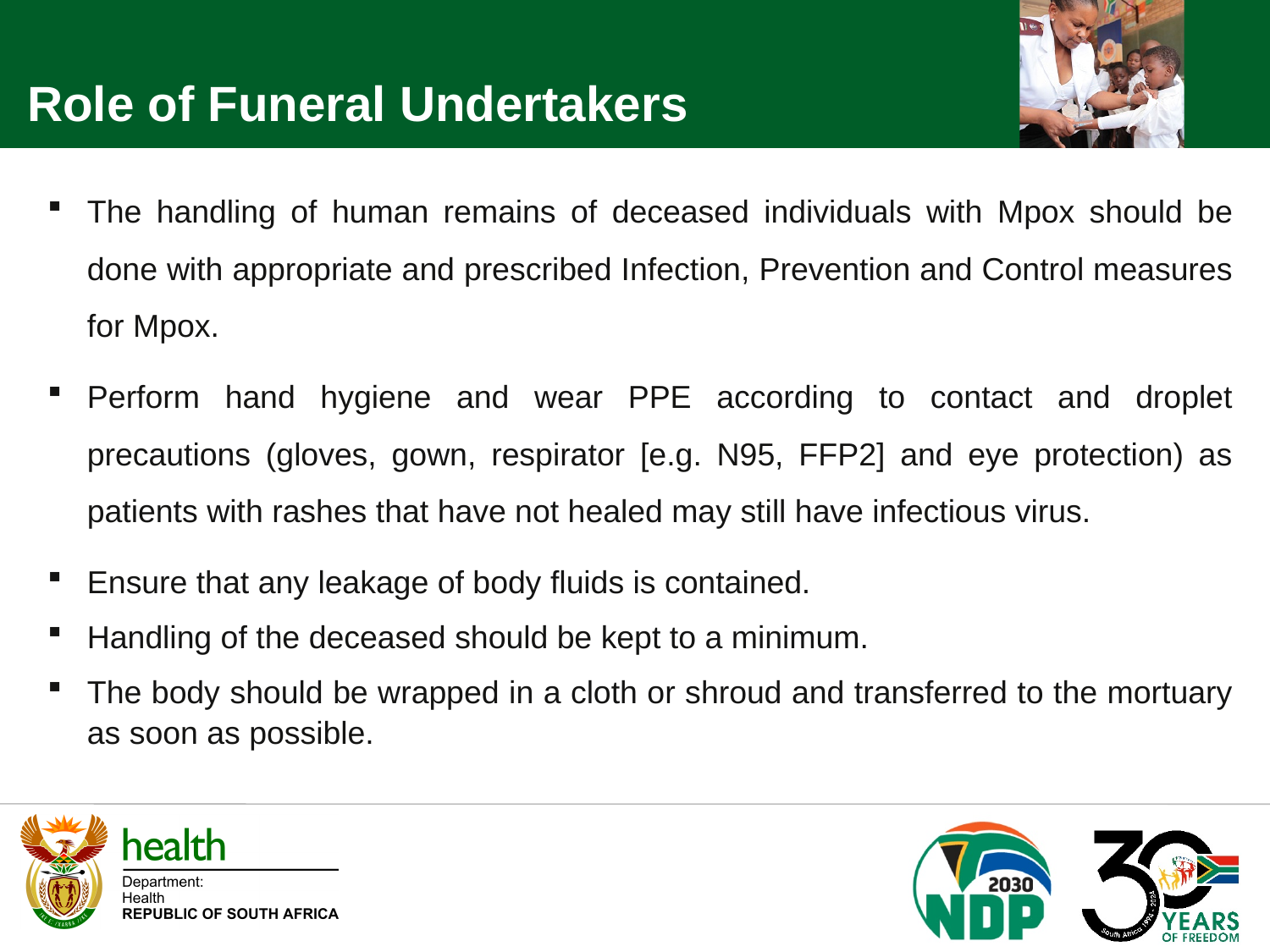

Role of Funeral Undertakers
The handling of human remains of deceased individuals with Mpox should be done with appropriate and prescribed Infection, Prevention and Control measures for Mpox.
Perform hand hygiene and wear PPE according to contact and droplet precautions (gloves, gown, respirator [e.g. N95, FFP2] and eye protection) as patients with rashes that have not healed may still have infectious virus.
Ensure that any leakage of body fluids is contained.
Handling of the deceased should be kept to a minimum.
The body should be wrapped in a cloth or shroud and transferred to the mortuary as soon as possible.